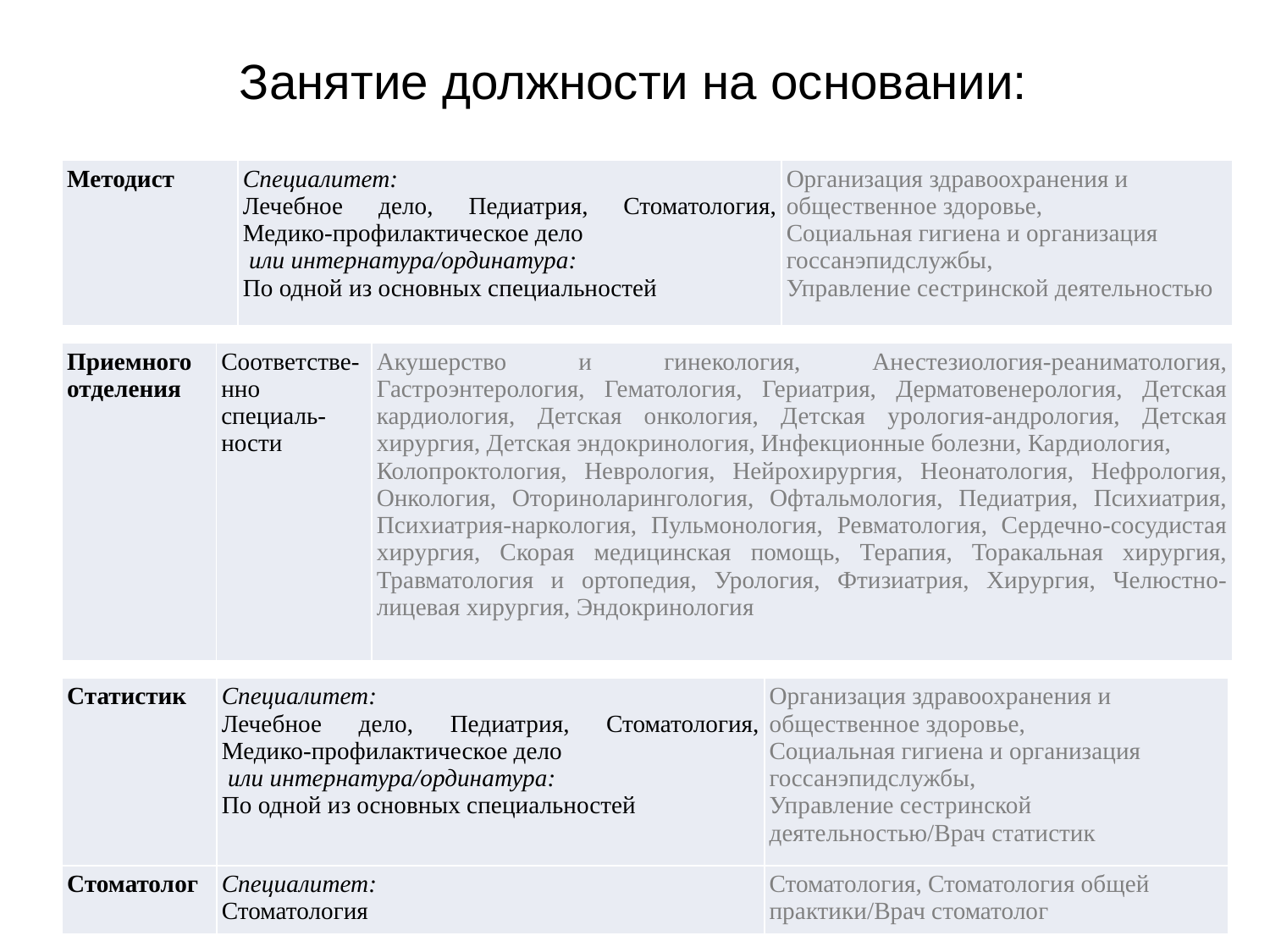

Занятие должности на основании:
| Методист | Специалитет: Лечебное дело, Педиатрия, Стоматология, Медико-профилактическое дело  или интернатура/ординатура: По одной из основных специальностей | Организация здравоохранения и общественное здоровье, Социальная гигиена и организация госсанэпидслужбы, Управление сестринской деятельностью |
| --- | --- | --- |
| Приемного отделения | Соответстве-нно специаль-ности | Акушерство и гинекология, Анестезиология-реаниматология, Гастроэнтерология, Гематология, Гериатрия, Дерматовенерология, Детская кардиология, Детская онкология, Детская урология-андрология, Детская хирургия, Детская эндокринология, Инфекционные болезни, Кардиология, Колопроктология, Неврология, Нейрохирургия, Неонатология, Нефрология, Онкология, Оториноларингология, Офтальмология, Педиатрия, Психиатрия, Психиатрия-наркология, Пульмонология, Ревматология, Сердечно-сосудистая хирургия, Скорая медицинская помощь, Терапия, Торакальная хирургия, Травматология и ортопедия, Урология, Фтизиатрия, Хирургия, Челюстно-лицевая хирургия, Эндокринология |
| --- | --- | --- |
| Статистик | Специалитет: Лечебное дело, Педиатрия, Стоматология, Медико-профилактическое дело  или интернатура/ординатура: По одной из основных специальностей | Организация здравоохранения и общественное здоровье, Социальная гигиена и организация госсанэпидслужбы, Управление сестринской деятельностью/Врач статистик |
| --- | --- | --- |
| Стоматолог | Специалитет: Стоматология | Стоматология, Стоматология общей практики/Врач стоматолог |